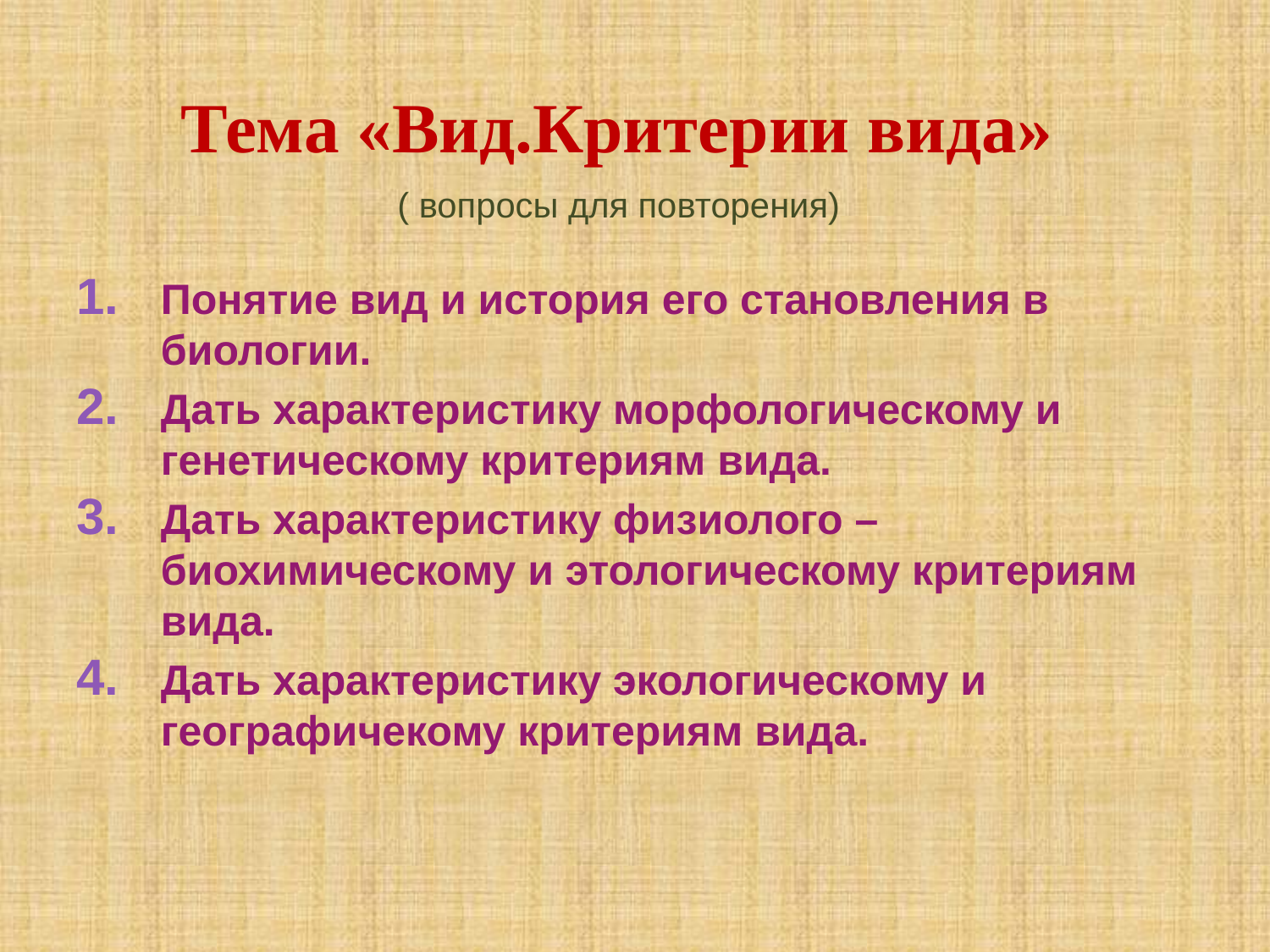

Тема «Вид.Критерии вида»
( вопросы для повторения)
Понятие вид и история его становления в биологии.
Дать характеристику морфологическому и генетическому критериям вида.
Дать характеристику физиолого – биохимическому и этологическому критериям вида.
Дать характеристику экологическому и географичекому критериям вида.